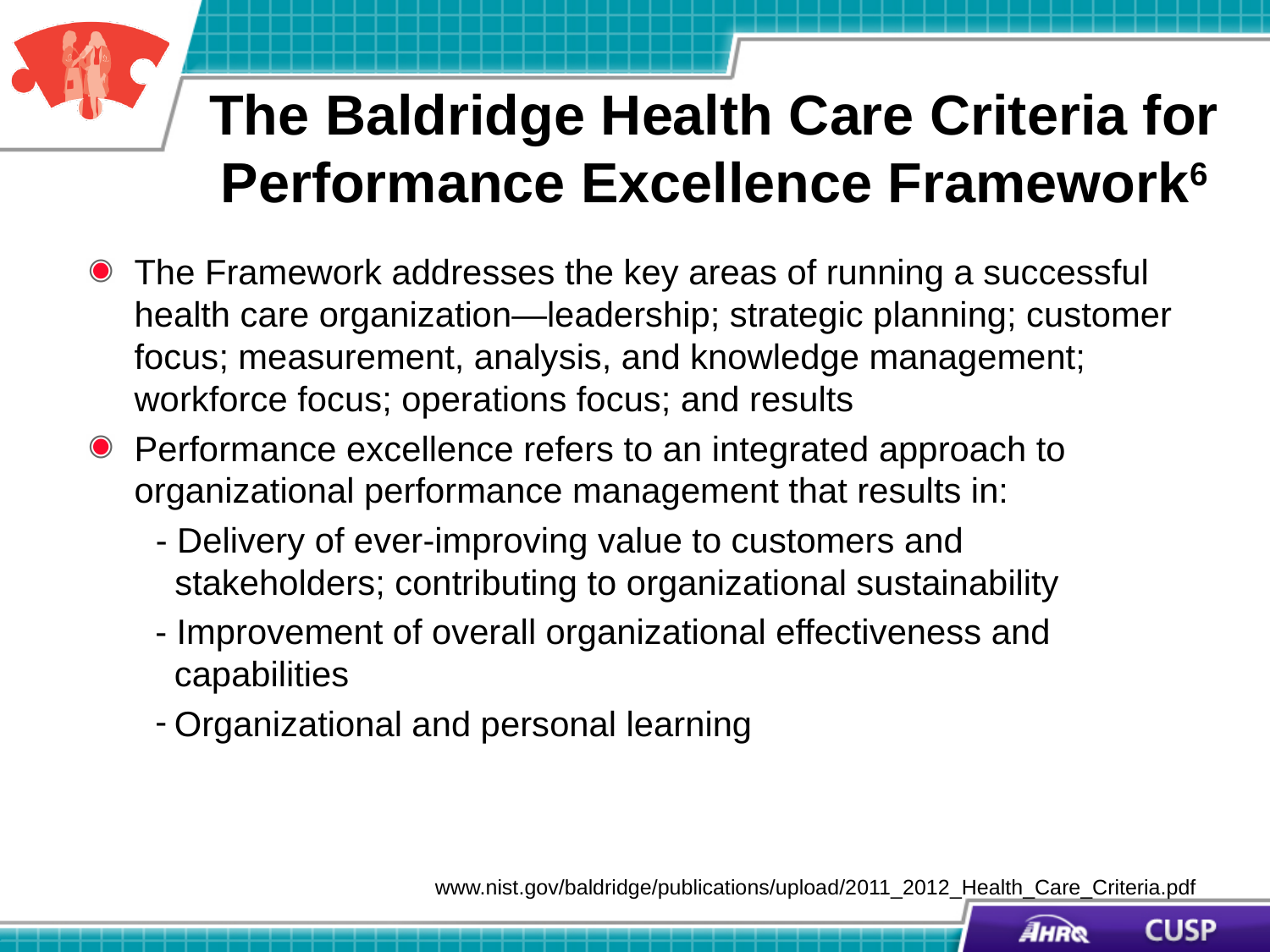

# The Baldridge Health Care Criteria for Performance Excellence Framework6
The Framework addresses the key areas of running a successful health care organization—leadership; strategic planning; customer focus; measurement, analysis, and knowledge management; workforce focus; operations focus; and results
Performance excellence refers to an integrated approach to organizational performance management that results in:
- Delivery of ever-improving value to customers and stakeholders; contributing to organizational sustainability
- Improvement of overall organizational effectiveness and capabilities
Organizational and personal learning

www.nist.gov/baldridge/publications/upload/2011_2012_Health_Care_Criteria.pdf